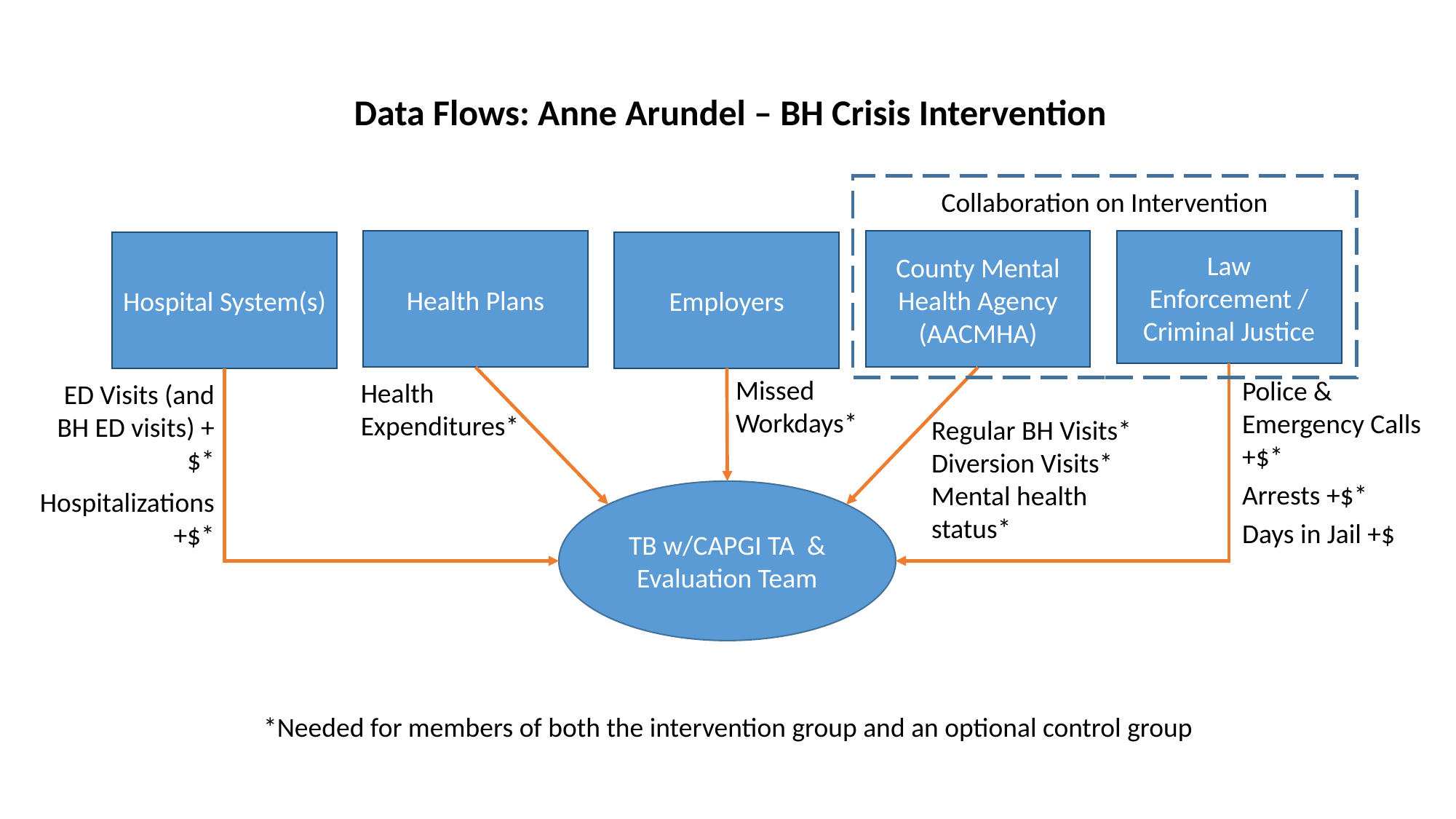

Data Flows: Anne Arundel – BH Crisis Intervention

Collaboration on Intervention
Health Plans
County Mental Health Agency (AACMHA)
Law Enforcement / Criminal Justice
Employers
Hospital System(s)
Missed Workdays*
Police & Emergency Calls +$*
Arrests +$*
Days in Jail +$
Health Expenditures*
ED Visits (and BH ED visits) +$*
Hospitalizations +$*
Regular BH Visits*
Diversion Visits*
Mental health status*
TB w/CAPGI TA  & Evaluation Team
*Needed for members of both the intervention group and an optional control group